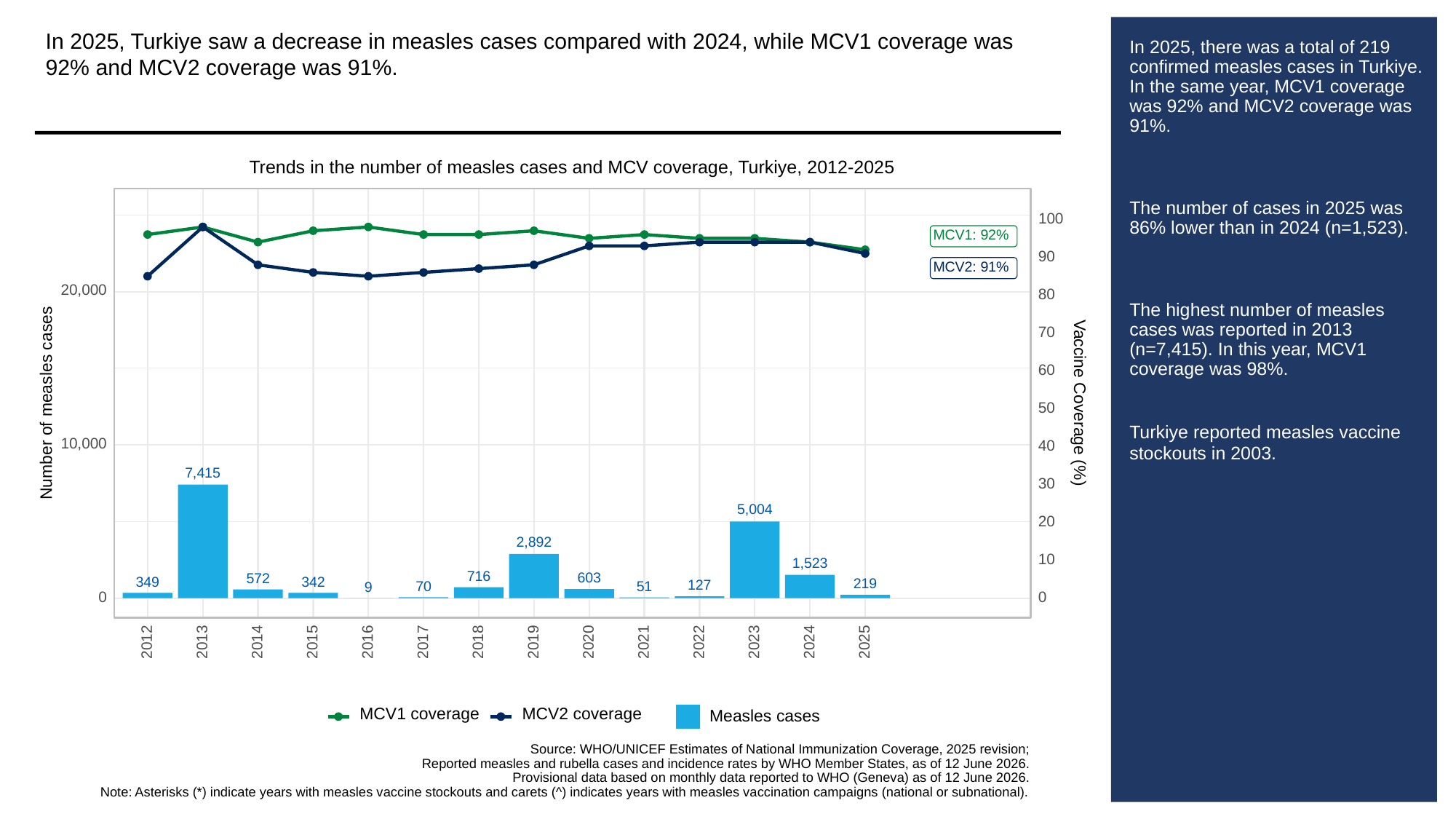

In 2025, Turkiye saw a decrease in measles cases compared with 2024, while MCV1 coverage was 92% and MCV2 coverage was 91%.
# In 2025, there was a total of 219 confirmed measles cases in Turkiye. In the same year, MCV1 coverage was 92% and MCV2 coverage was 91%.

The number of cases in 2025 was 86% lower than in 2024 (n=1,523).

The highest number of measles cases was reported in 2013 (n=7,415). In this year, MCV1 coverage was 98%.

Turkiye reported measles vaccine stockouts in 2003.

Trends in the number of measles cases and MCV coverage, Turkiye, 2012-2025

100

MCV1: 92%

90

MCV2: 91%

20,000
80

70
60

Vaccine Coverage (%)
Number of measles cases
50
10,000
40

7,415
30

5,004
20

2,892

10
1,523
716
603
572

349
342
219
127
70
51
9

0
0

2013
2023
2012
2014
2015
2016
2017
2018
2019
2020
2021
2022
2024
2025

MCV1 coverage
MCV2 coverage
Measles cases

Source: WHO/UNICEF Estimates of National Immunization Coverage, 2025 revision;
Reported measles and rubella cases and incidence rates by WHO Member States, as of 12 June 2026.
Provisional data based on monthly data reported to WHO (Geneva) as of 12 June 2026.
Note: Asterisks (*) indicate years with measles vaccine stockouts and carets (^) indicates years with measles vaccination campaigns (national or subnational).